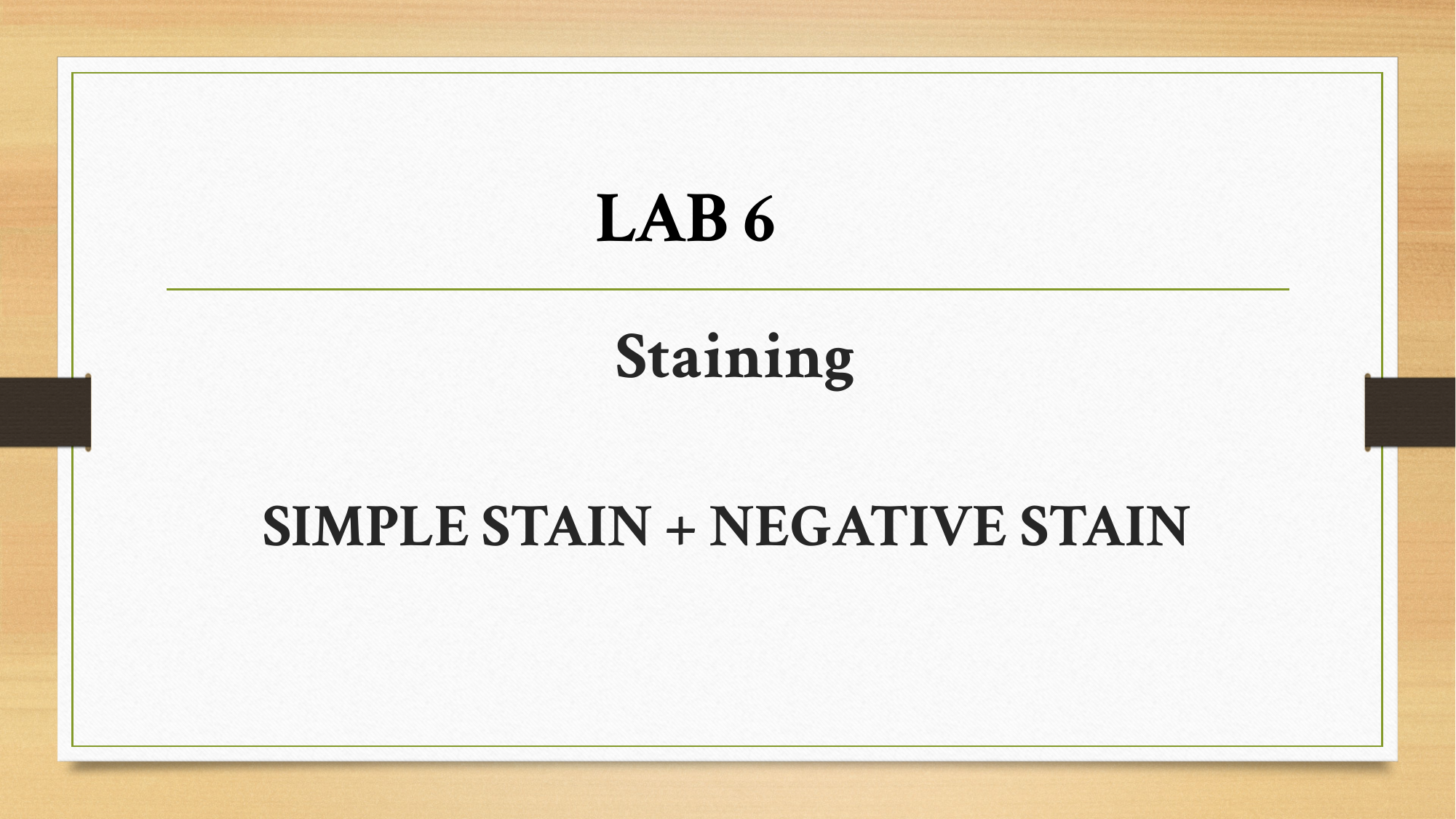

LAB 6
Staining
SIMPLE STAIN + NEGATIVE STAIN